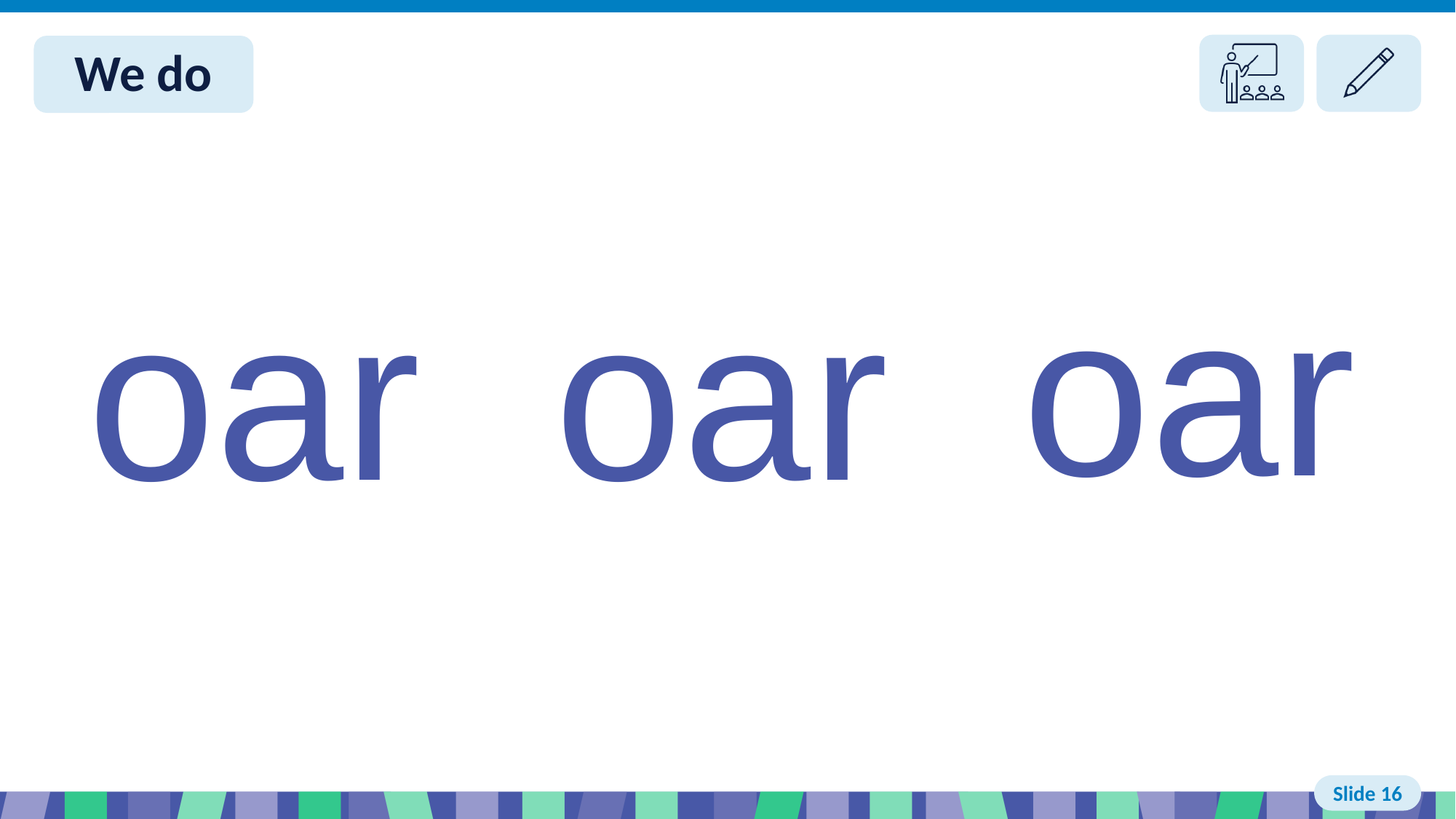

Slide 16 We do
 oar
 oar
 oar